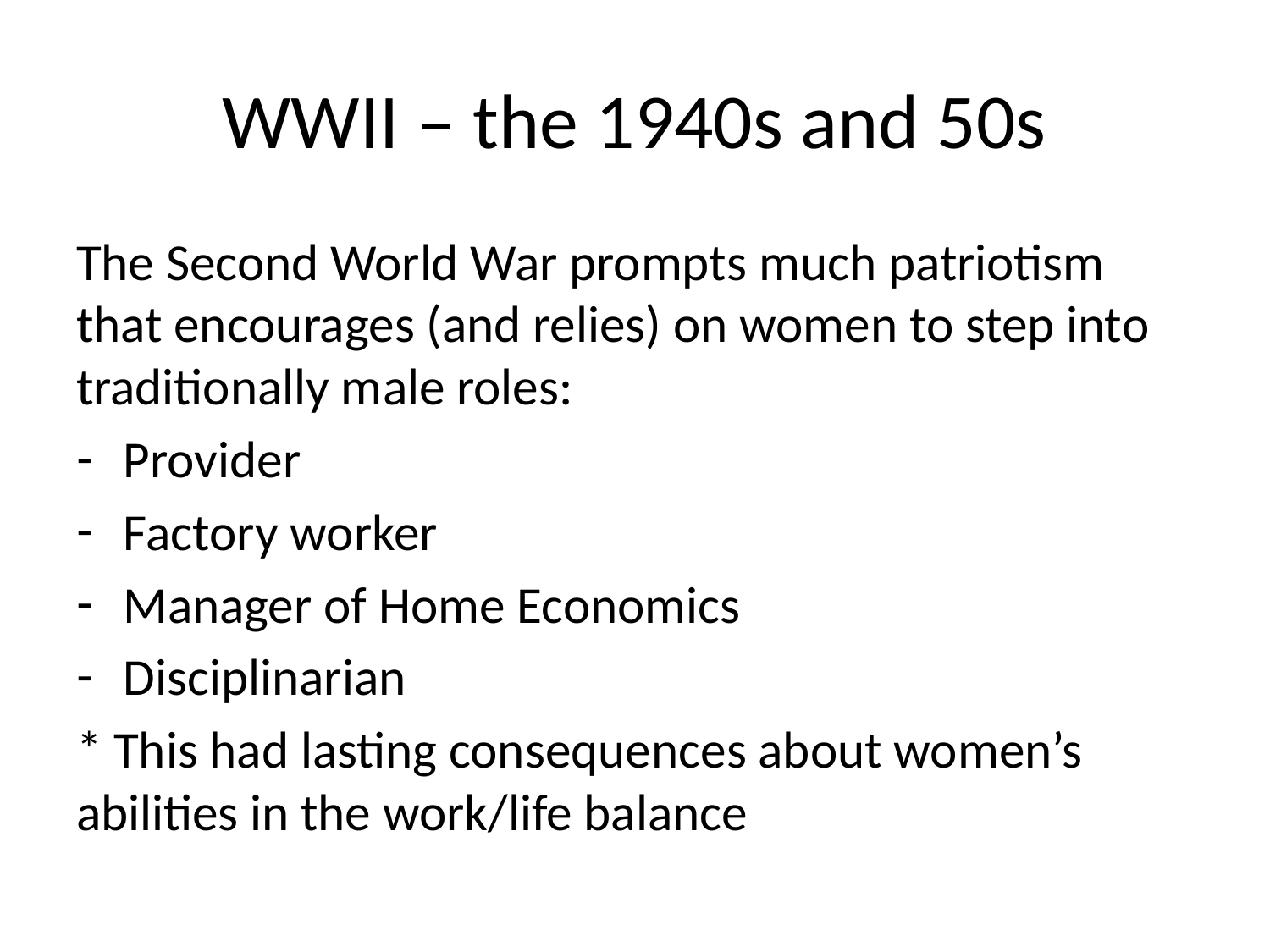

# WWII – the 1940s and 50s
The Second World War prompts much patriotism that encourages (and relies) on women to step into traditionally male roles:
Provider
Factory worker
Manager of Home Economics
Disciplinarian
* This had lasting consequences about women’s abilities in the work/life balance